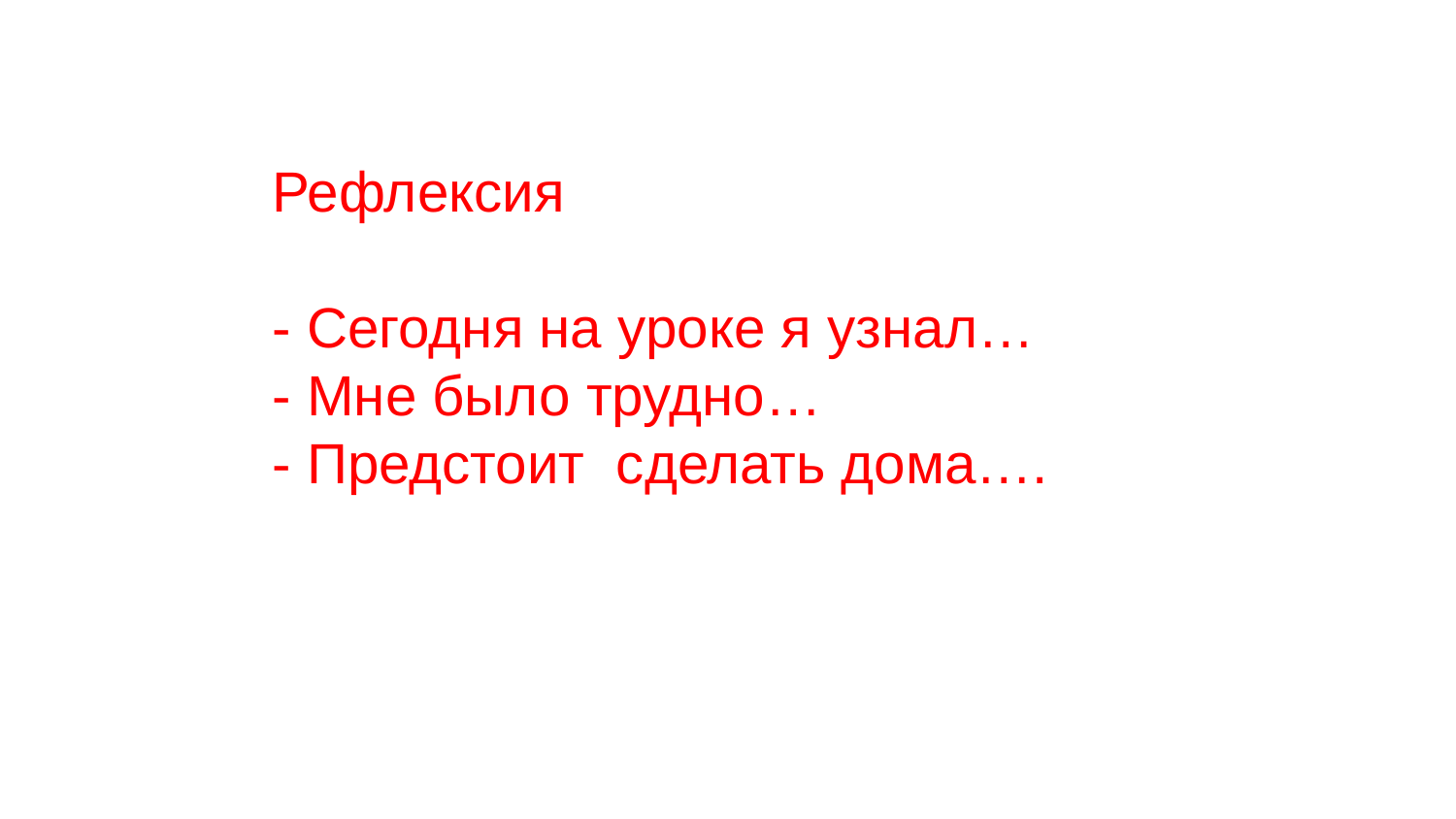

Рефлексия

- Сегодня на уроке я узнал…
- Мне было трудно…
- Предстоит  сделать дома….